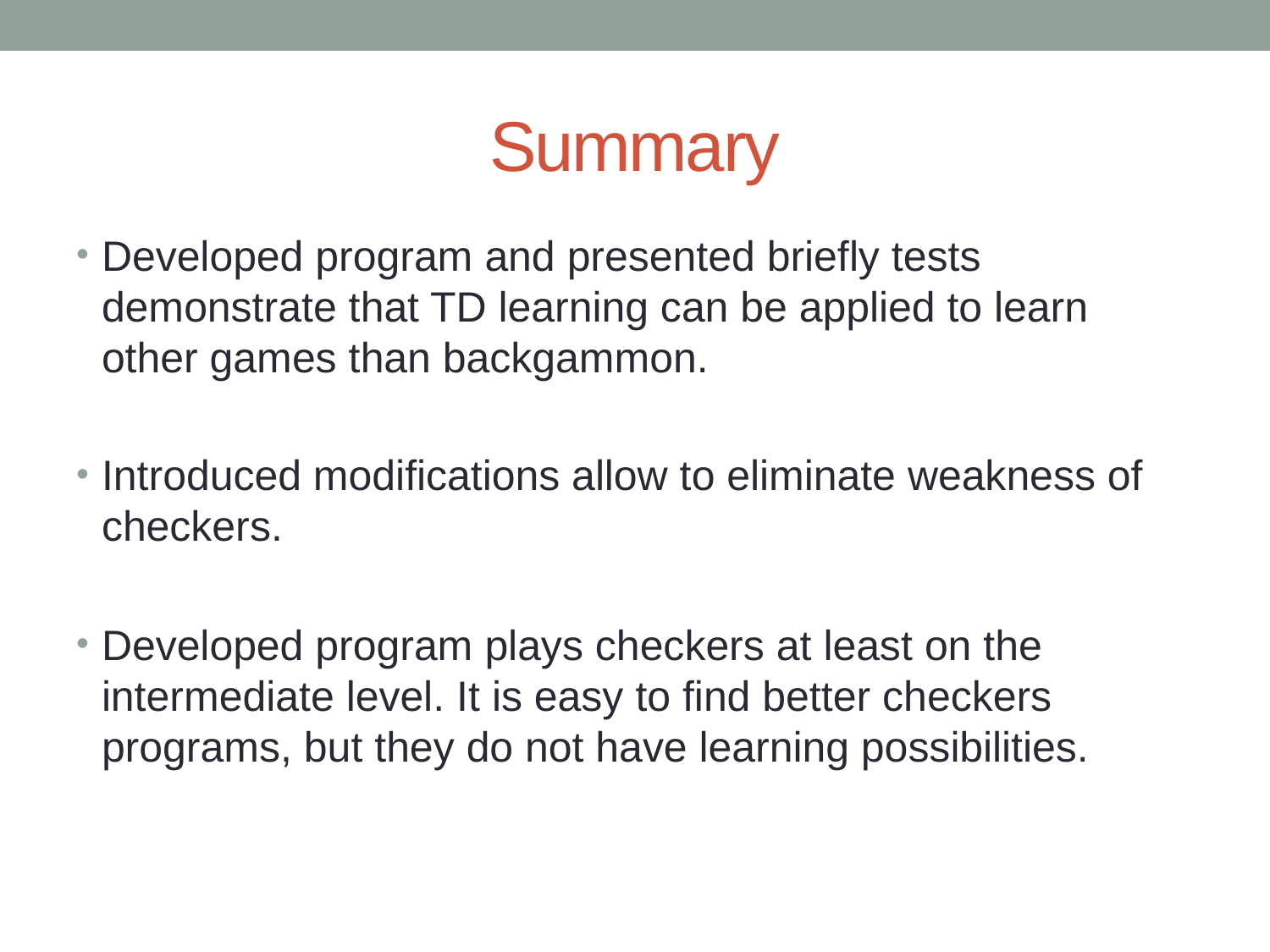

# Summary
Developed program and presented briefly tests demonstrate that TD learning can be applied to learn other games than backgammon.

Introduced modifications allow to eliminate weakness of checkers.

Developed program plays checkers at least on the intermediate level. It is easy to find better checkers programs, but they do not have learning possibilities.